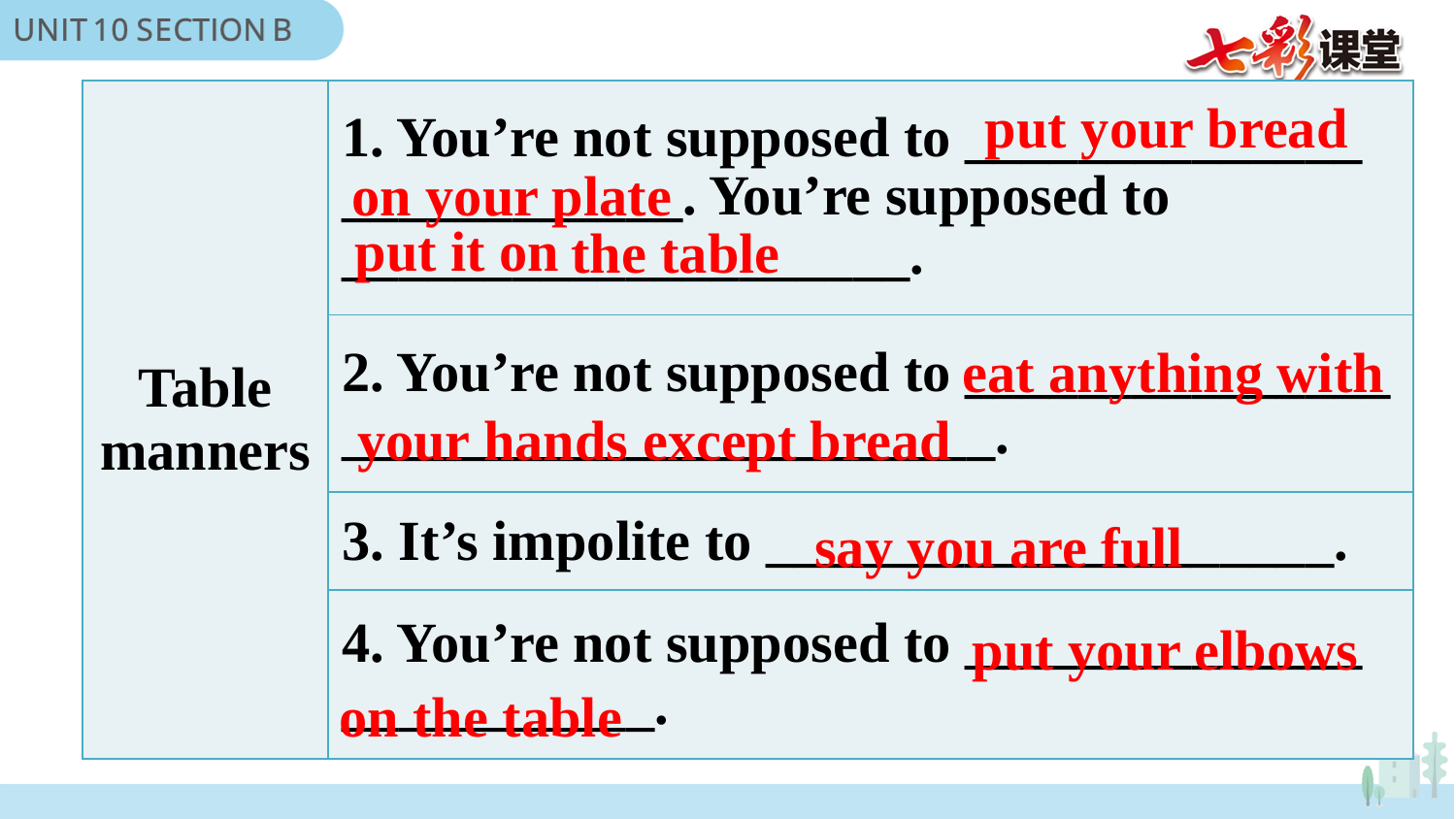

| Table manners | 1. You’re not supposed to \_\_\_\_\_\_\_\_\_\_\_\_\_\_ \_\_\_\_\_\_\_\_\_\_\_\_. You’re supposed to \_\_\_\_\_\_\_\_\_\_\_\_\_\_\_\_\_\_\_\_. |
| --- | --- |
|  | 2. You’re not supposed to \_\_\_\_\_\_\_\_\_\_\_\_\_\_\_ \_\_\_\_\_\_\_\_\_\_\_\_\_\_\_\_\_\_\_\_\_\_\_. |
|  | 3. It’s impolite to \_\_\_\_\_\_\_\_\_\_\_\_\_\_\_\_\_\_\_\_. |
|  | 4. You’re not supposed to \_\_\_\_\_\_\_\_\_\_\_\_\_\_ \_\_\_\_\_\_\_\_\_\_\_. |
                                             put your bread on your plate
put it on
the table
                                           eat anything with your hands except bread
say you are full
                                             put your elbows on the table